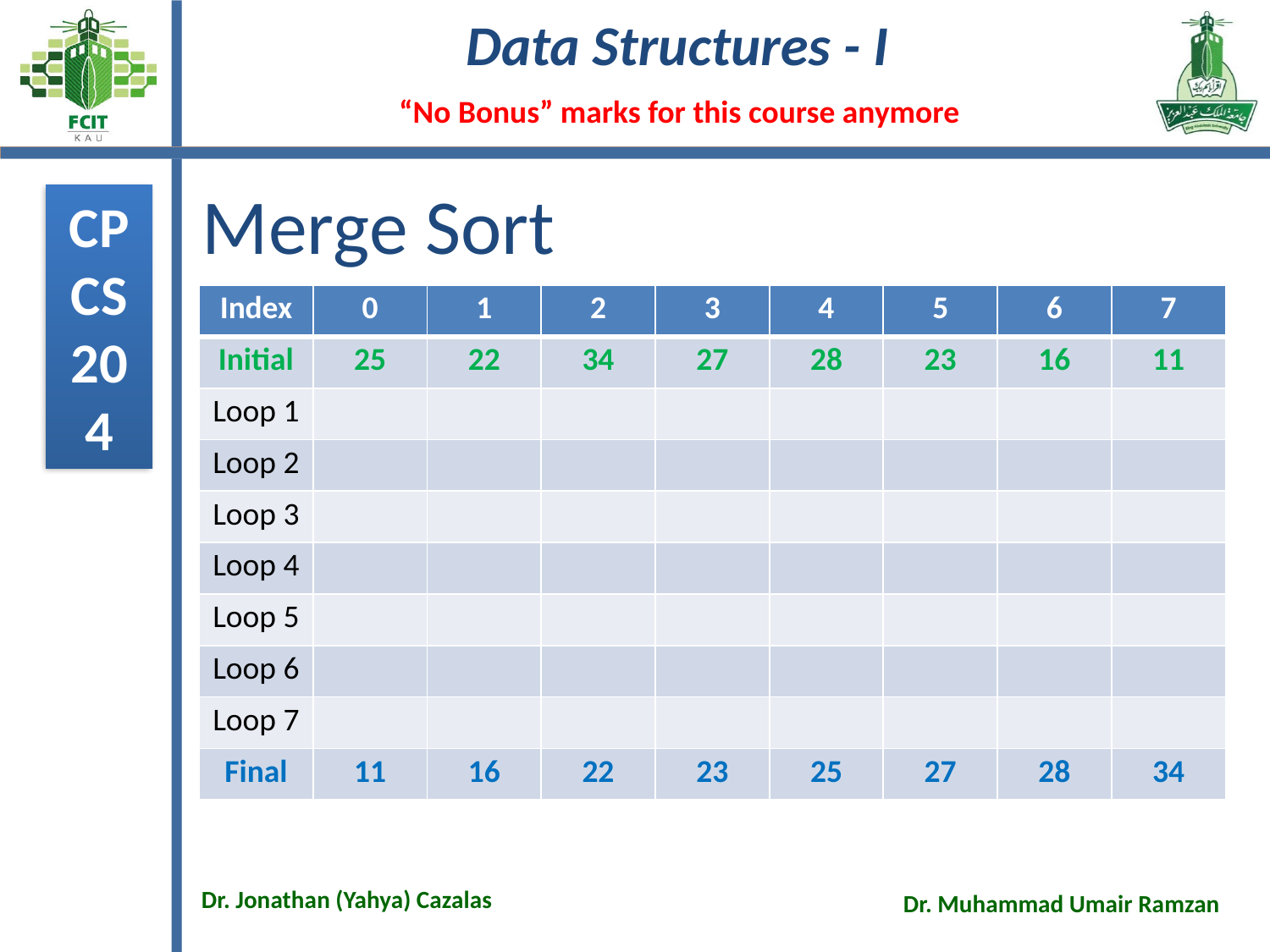

# Merge Sort
| Index | 0 | 1 | 2 | 3 | 4 | 5 | 6 | 7 |
| --- | --- | --- | --- | --- | --- | --- | --- | --- |
| Initial | 25 | 22 | 34 | 27 | 28 | 23 | 16 | 11 |
| Loop 1 |  |  |  |  |  |  |  |  |
| Loop 2 |  |  |  |  |  |  |  |  |
| Loop 3 |  |  |  |  |  |  |  |  |
| Loop 4 |  |  |  |  |  |  |  |  |
| Loop 5 |  |  |  |  |  |  |  |  |
| Loop 6 |  |  |  |  |  |  |  |  |
| Loop 7 |  |  |  |  |  |  |  |  |
| Final | 11 | 16 | 22 | 23 | 25 | 27 | 28 | 34 |